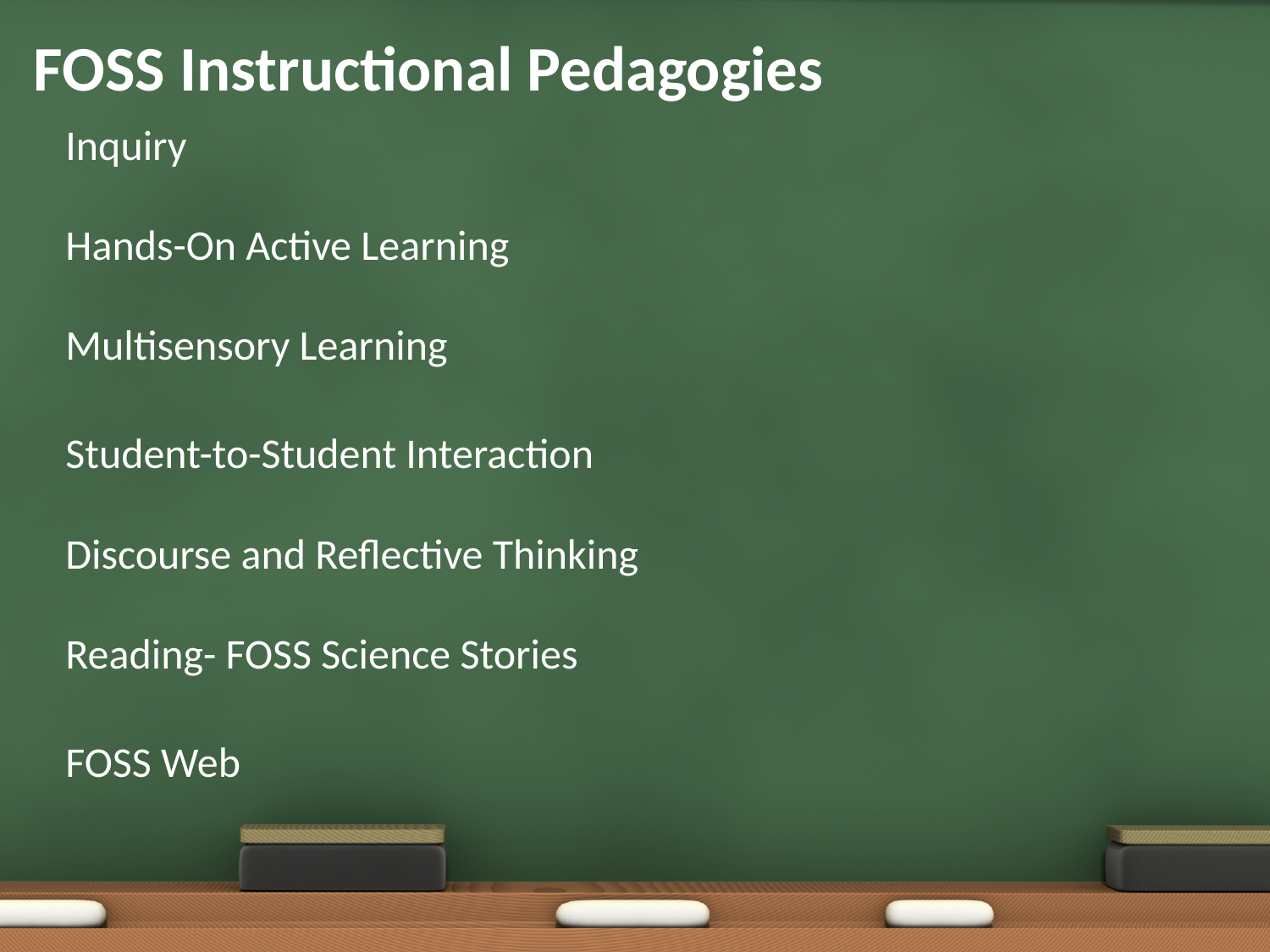

# FOSS Instructional Pedagogies
Inquiry
Hands-On Active Learning
Multisensory Learning

Student-to-Student Interaction
Discourse and Reflective Thinking
Reading- FOSS Science Stories

FOSS Web